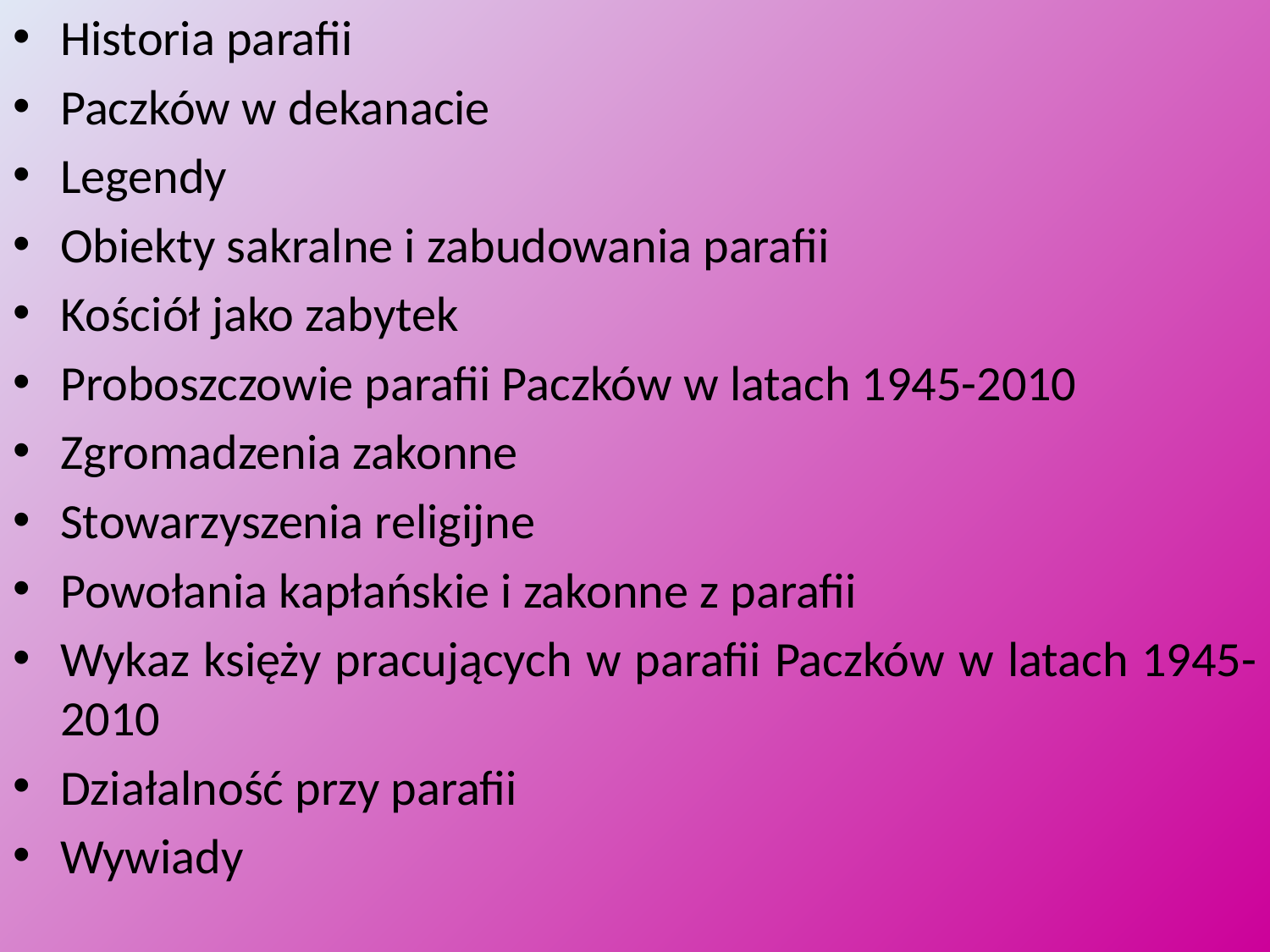

Historia parafii
Paczków w dekanacie
Legendy
Obiekty sakralne i zabudowania parafii
Kościół jako zabytek
Proboszczowie parafii Paczków w latach 1945-2010
Zgromadzenia zakonne
Stowarzyszenia religijne
Powołania kapłańskie i zakonne z parafii
Wykaz księży pracujących w parafii Paczków w latach 1945-2010
Działalność przy parafii
Wywiady